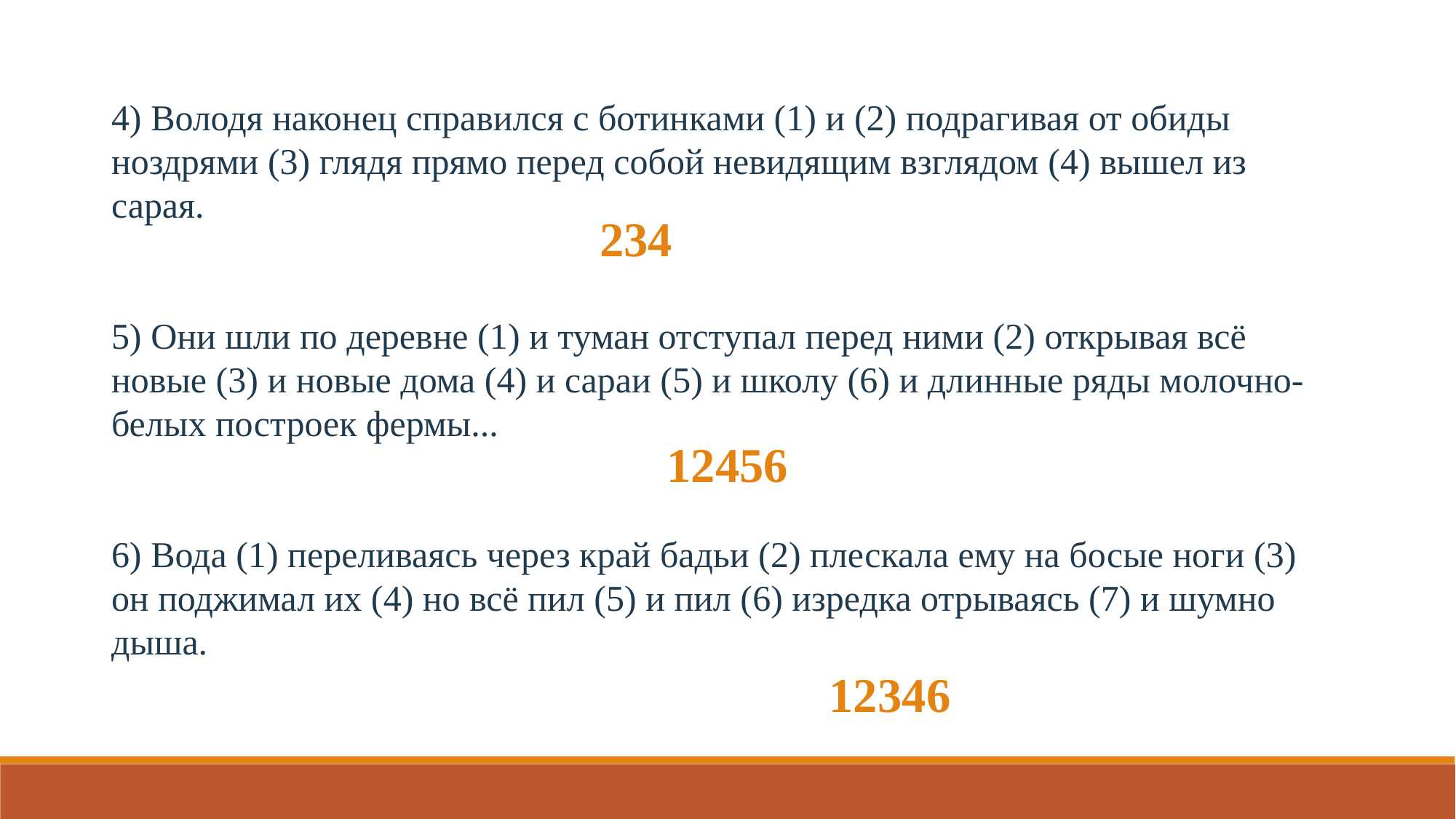

4) Володя наконец справился с ботинками (1) и (2) подрагивая от обиды ноздрями (3) глядя прямо перед собой невидящим взглядом (4) вышел из сарая.

5) Они шли по деревне (1) и туман отступал перед ними (2) открывая всё новые (3) и новые дома (4) и сараи (5) и школу (6) и длинные ряды молочно-белых построек фермы...

6) Вода (1) переливаясь через край бадьи (2) плескала ему на босые ноги (3) он поджимал их (4) но всё пил (5) и пил (6) изредка отрываясь (7) и шумно дыша.
234
12456
12346